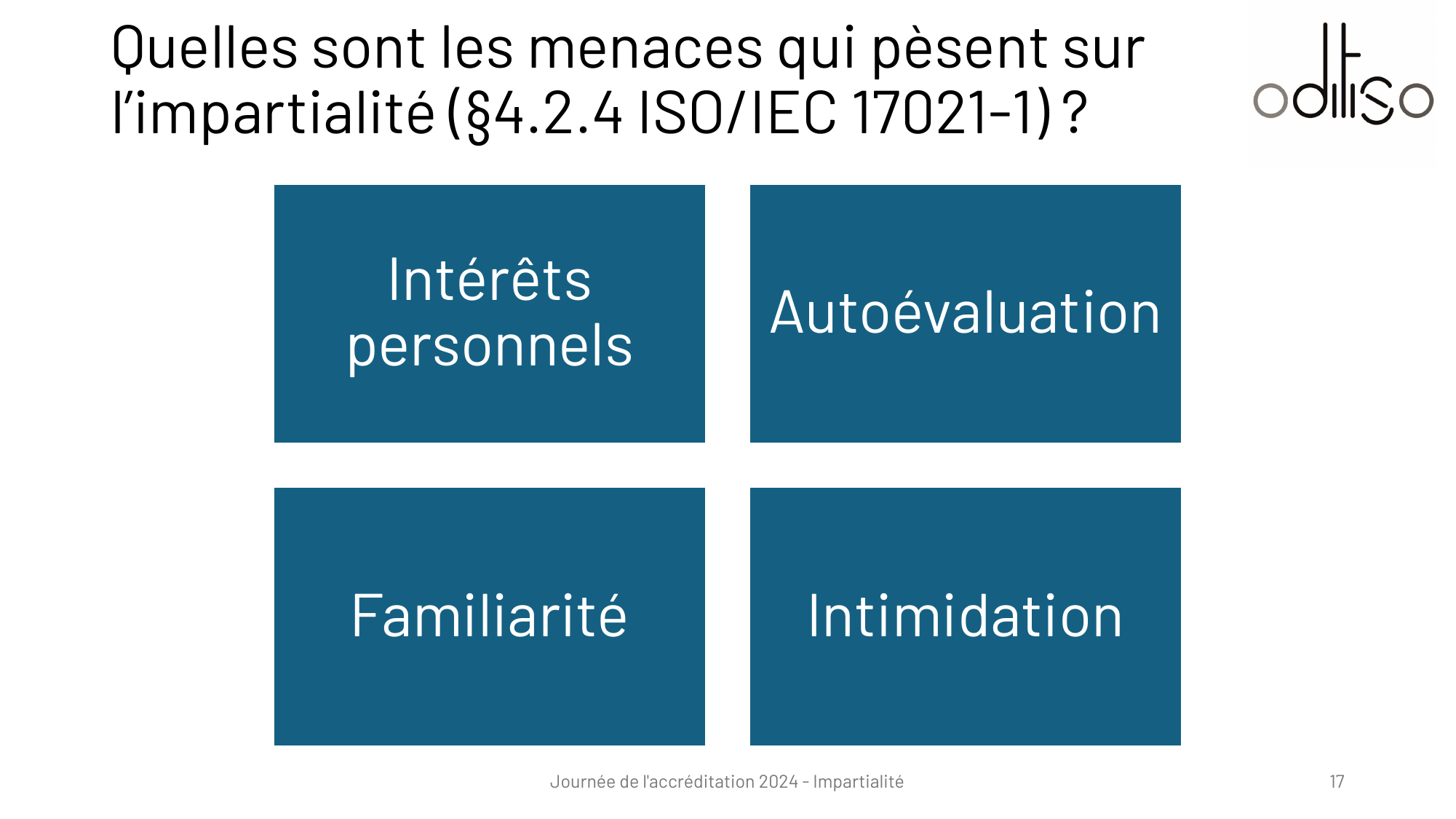

# Quelles sont les menaces qui pèsent sur l’impartialité (§4.2.4 ISO/IEC 17021-1) ?
Intérêts personnels
Autoévaluation
Familiarité
Intimidation
Journée de l'accréditation 2024 - Impartialité
17